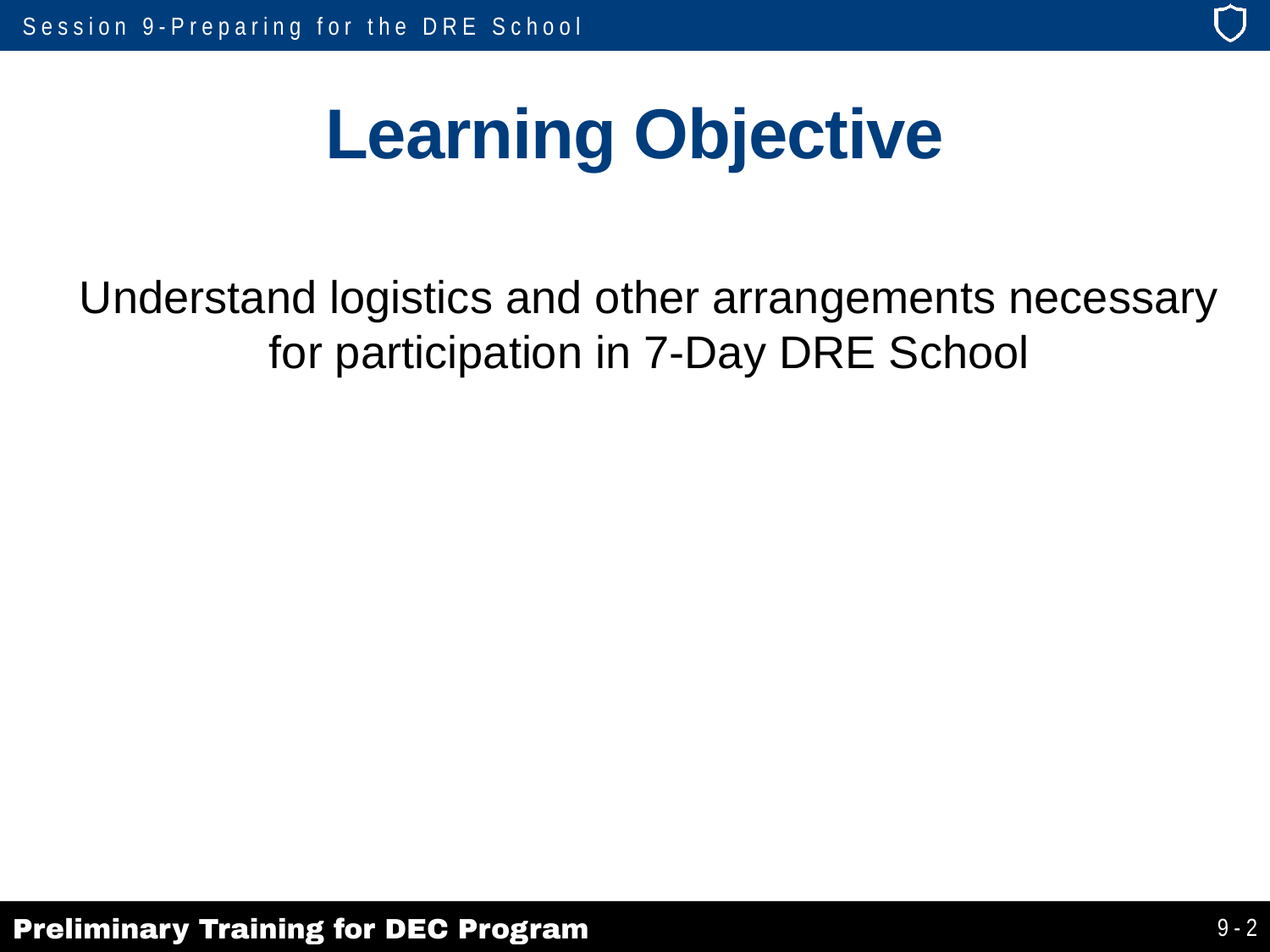

# Learning Objective
Understand logistics and other arrangements necessary for participation in 7-Day DRE School
9-2